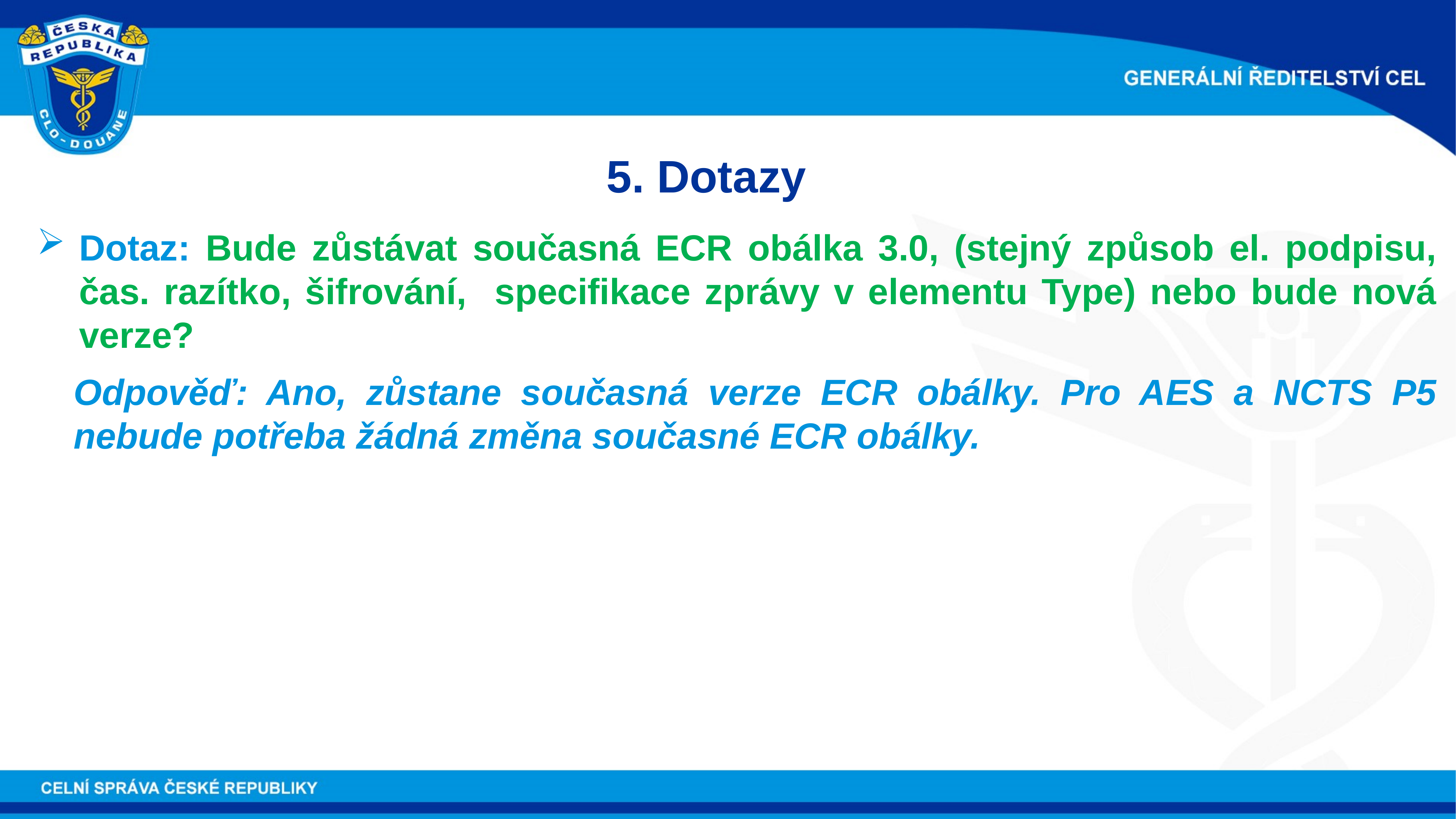

5. Dotazy
Dotaz: Bude zůstávat současná ECR obálka 3.0, (stejný způsob el. podpisu, čas. razítko, šifrování,  specifikace zprávy v elementu Type) nebo bude nová verze?
Odpověď: Ano, zůstane současná verze ECR obálky. Pro AES a NCTS P5 nebude potřeba žádná změna současné ECR obálky.